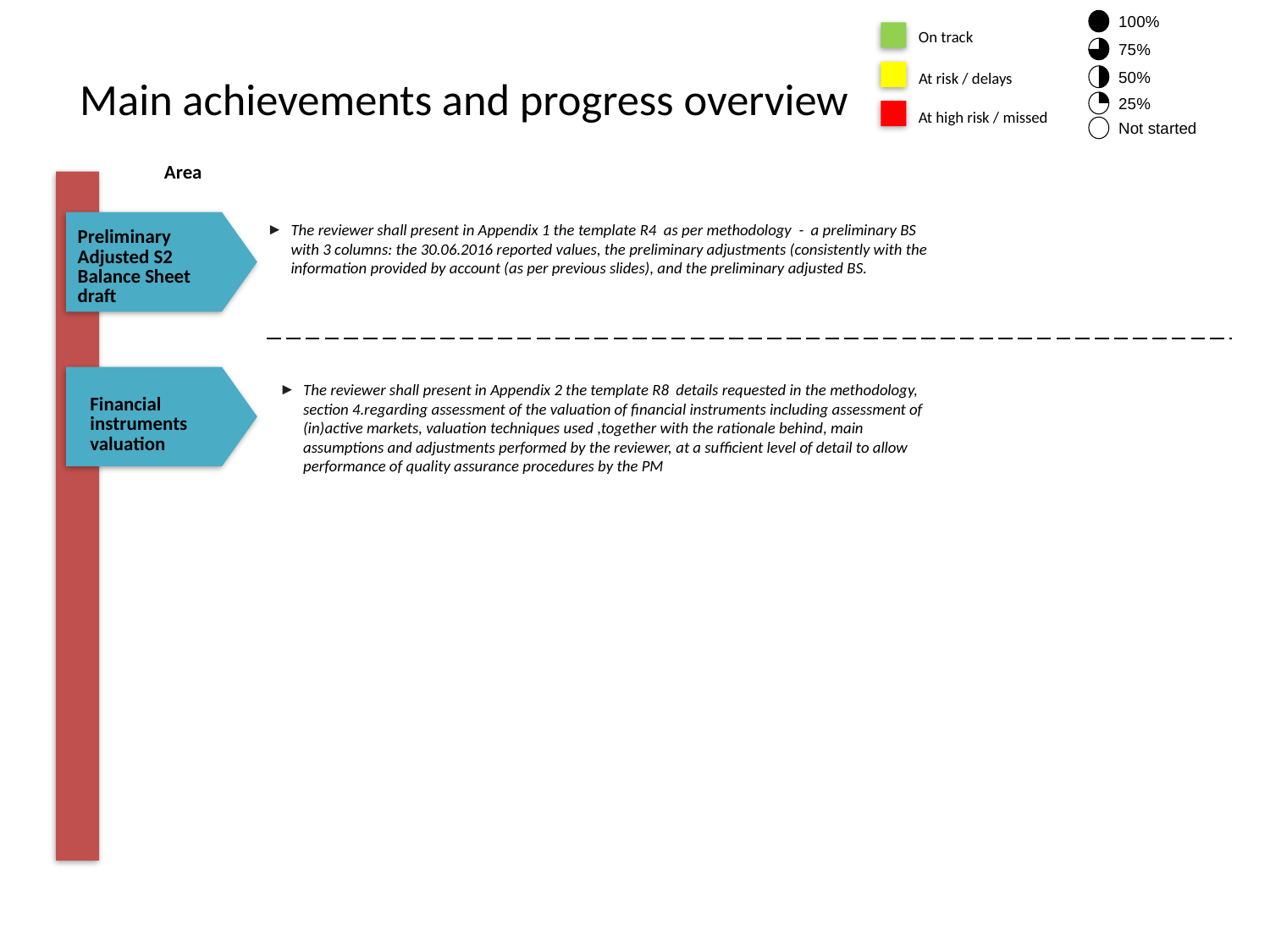

100%

On track
# Main achievements and progress overview

75%

50%
At risk / delays

25%

At high risk / missed

Not started
Area

The reviewer shall present in Appendix 1 the template R4  as per methodology  -  a preliminary BS with 3 columns: the 30.06.2016 reported values, the preliminary adjustments (consistently with the information provided by account (as per previous slides), and the preliminary adjusted BS.
Preliminary Adjusted S2 Balance Sheet draft

The reviewer shall present in Appendix 2 the template R8  details requested in the methodology, section 4.regarding assessment of the valuation of financial instruments including assessment of (in)active markets, valuation techniques used ,together with the rationale behind, main assumptions and adjustments performed by the reviewer, at a sufficient level of detail to allow performance of quality assurance procedures by the PM
Financial instruments valuation